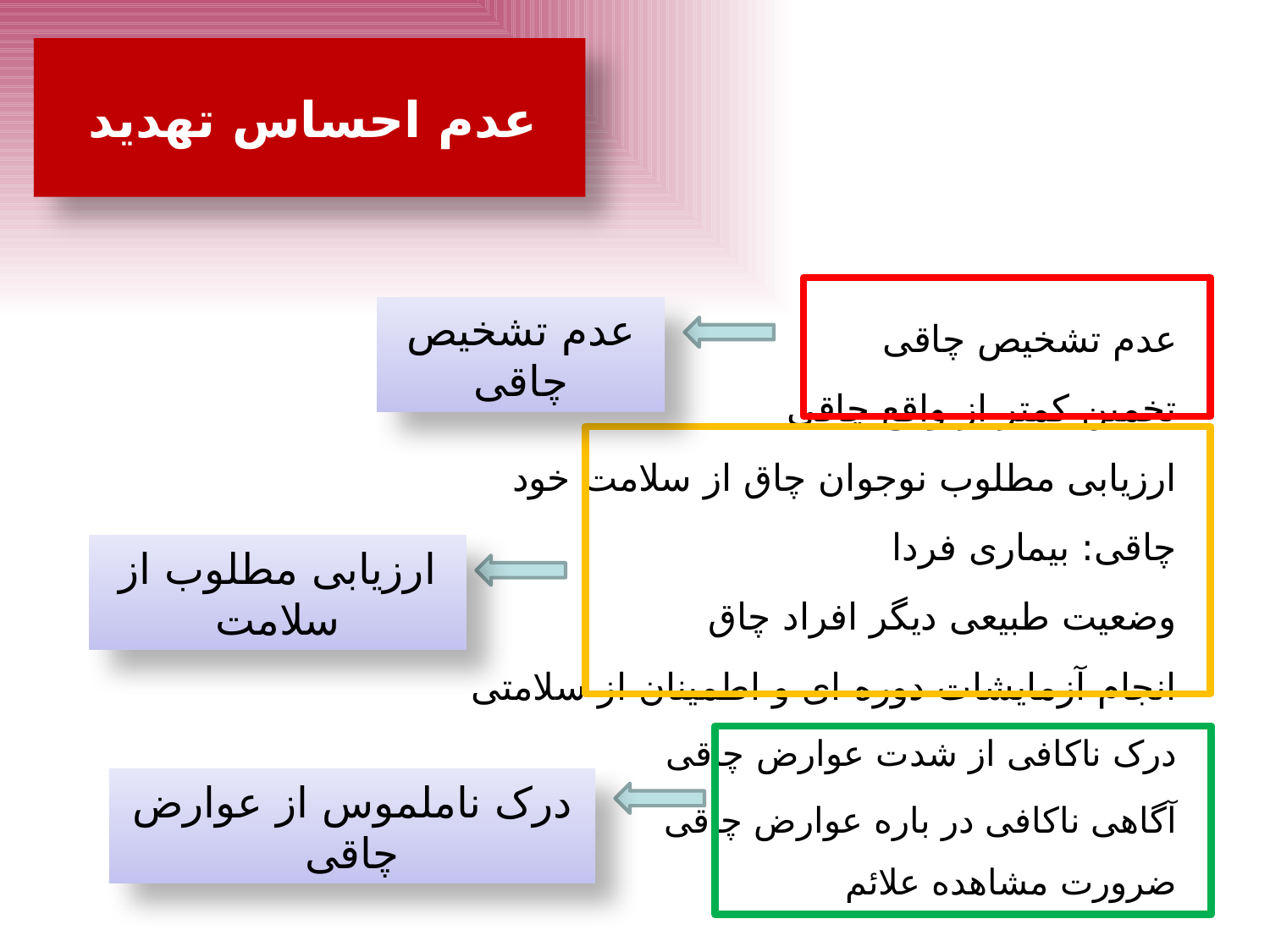

عدم احساس تهدید

عدم تشخیص چاقی
تخمین کمتر از واقع چاقی
ارزیابی مطلوب نوجوان چاق از سلامت خود
چاقی: بیماری فردا
وضعیت طبیعی دیگر افراد چاق
انجام آزمایشات دوره ای و اطمینان از سلامتی
درک ناکافی از شدت عوارض چاقی
آگاهی ناکافی در باره عوارض چاقی
ضرورت مشاهده علائم

عدم تشخیص چاقی

ارزیابی مطلوب از سلامت

درک ناملموس از عوارض چاقی